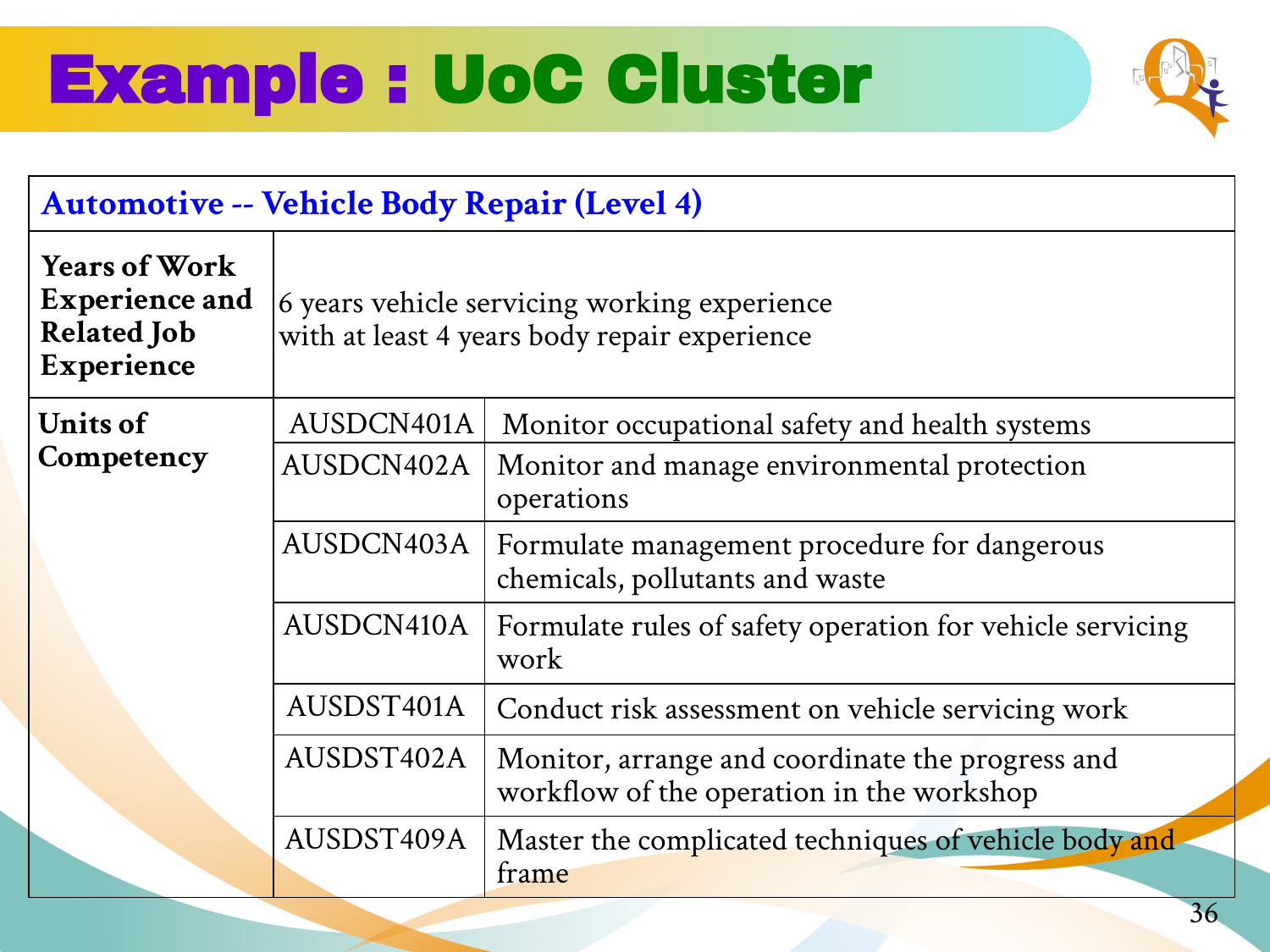

Example : UoC Cluster
| Automotive -- Vehicle Body Repair (Level 4) |  |  |
| --- | --- | --- |
| Years of Work Experience and Related Job Experience | 6 years vehicle servicing working experience with at least 4 years body repair experience |  |
| Units of Competency | AUSDCN401A | Monitor occupational safety and health systems |
|  | AUSDCN402A | Monitor and manage environmental protection operations |
|  | AUSDCN403A | Formulate management procedure for dangerous chemicals, pollutants and waste |
|  | AUSDCN410A | Formulate rules of safety operation for vehicle servicing work |
|  | AUSDST401A | Conduct risk assessment on vehicle servicing work |
|  | AUSDST402A | Monitor, arrange and coordinate the progress and workflow of the operation in the workshop |
|  | AUSDST409A | Master the complicated techniques of vehicle body and frame |
36